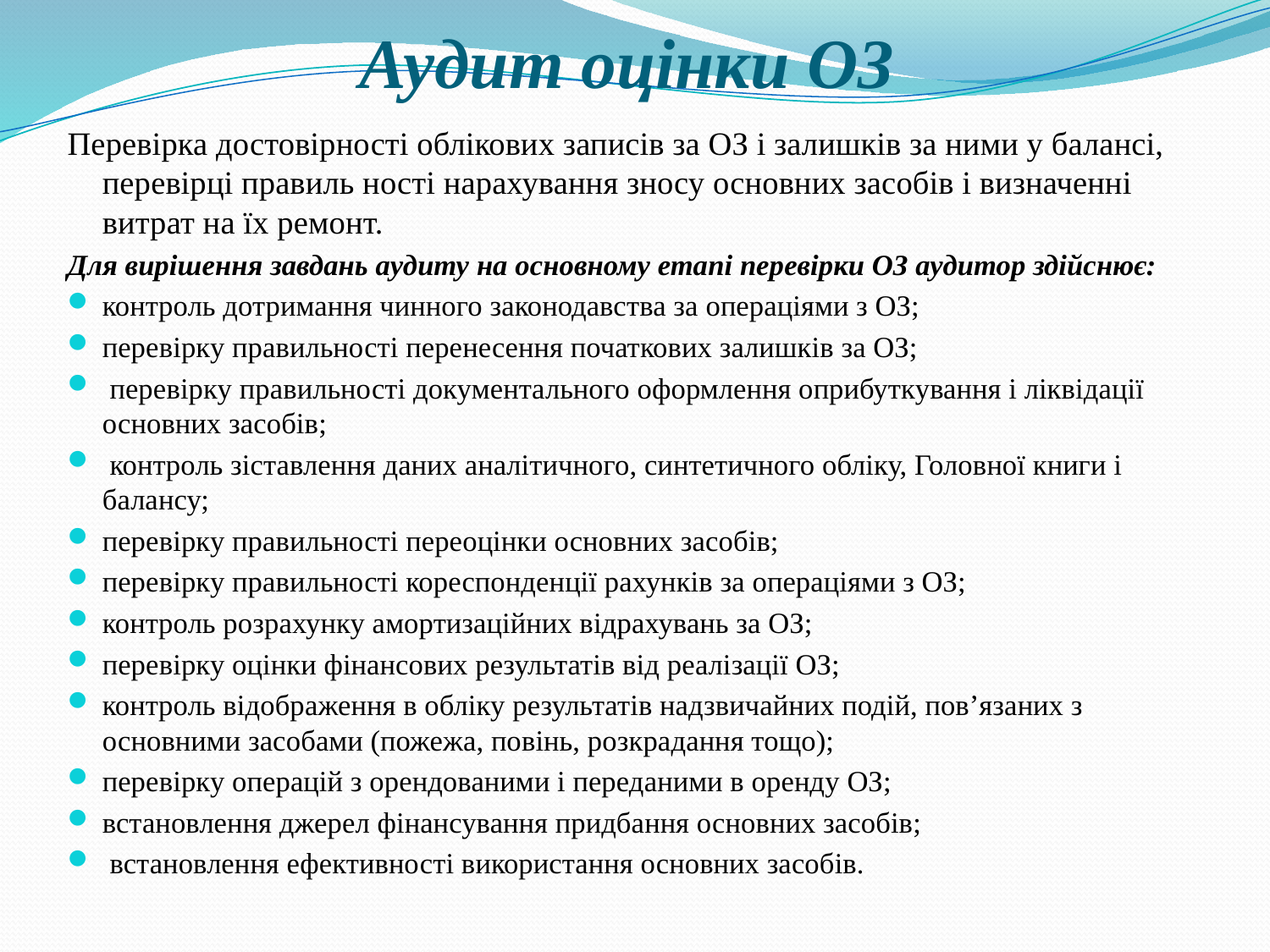

# Аудит оцінки ОЗ
Перевірка достовірності облікових записів за ОЗ і залишків за ними у балансі, перевірці правиль ності нарахування зносу основних засобів і визначенні витрат на їх ремонт.
Для вирішення завдань аудиту на основному етапі перевірки ОЗ аудитор здійснює:
контроль дотримання чинного законодавства за операціями з ОЗ;
перевірку правильності перенесення початкових залишків за ОЗ;
 перевірку правильності документального оформлення оприбуткування і ліквідації основних засобів;
 контроль зіставлення даних аналітичного, синтетичного обліку, Головної книги і балансу;
перевірку правильності переоцінки основних засобів;
перевірку правильності кореспонденції рахунків за операціями з ОЗ;
контроль розрахунку амортизаційних відрахувань за ОЗ;
перевірку оцінки фінансових результатів від реалізації ОЗ;
контроль відображення в обліку результатів надзвичайних подій, пов’язаних з основними засобами (пожежа, повінь, розкрадання тощо);
перевірку операцій з орендованими і переданими в оренду ОЗ;
встановлення джерел фінансування придбання основних засобів;
 встановлення ефективності використання основних засобів.